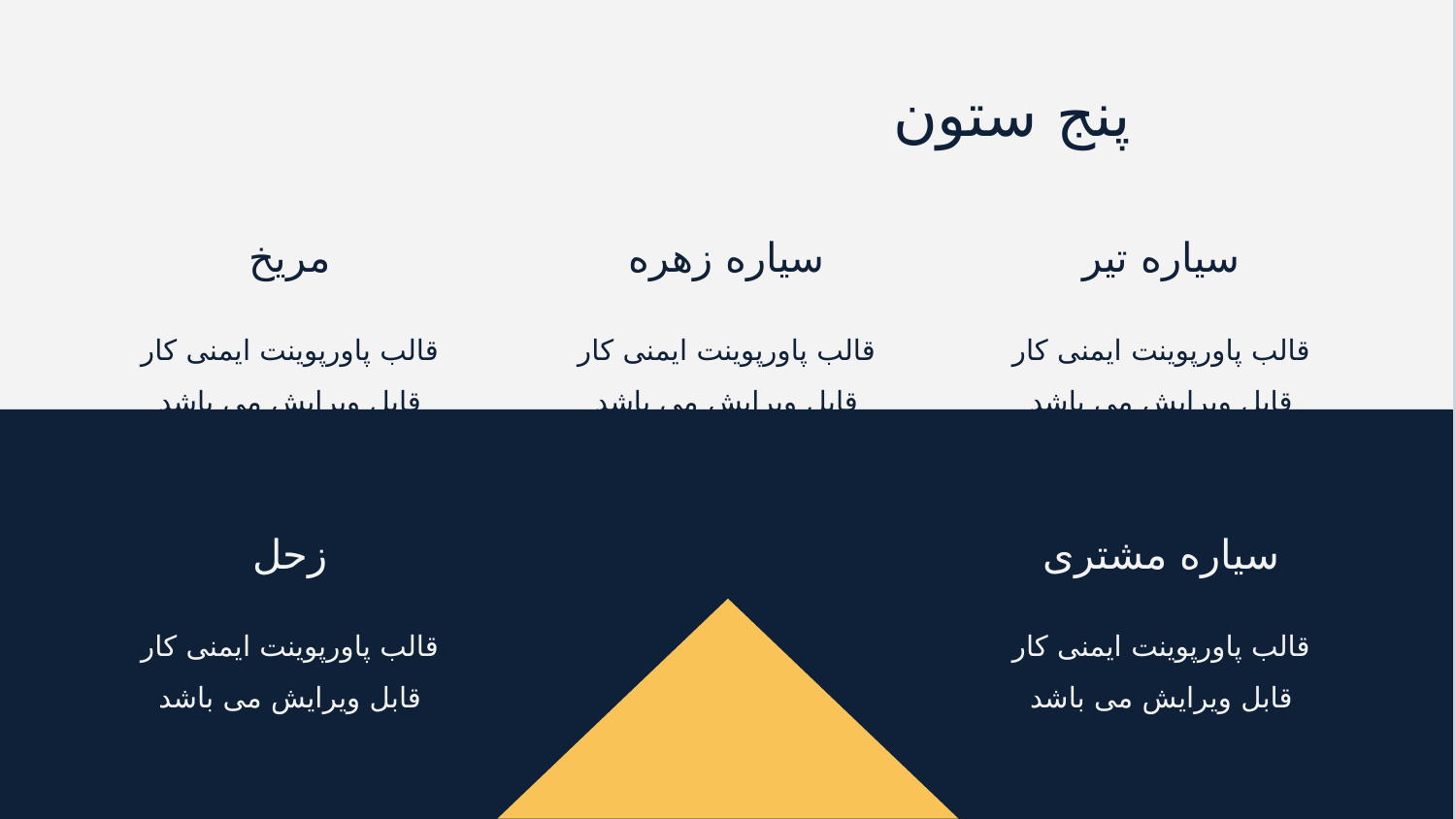

# پنج ستون
مریخ
سیاره زهره
سیاره تیر
قالب پاورپوینت ایمنی کار قابل ویرایش می باشد
قالب پاورپوینت ایمنی کار قابل ویرایش می باشد
قالب پاورپوینت ایمنی کار قابل ویرایش می باشد
زحل
سیاره مشتری
قالب پاورپوینت ایمنی کار قابل ویرایش می باشد
قالب پاورپوینت ایمنی کار قابل ویرایش می باشد